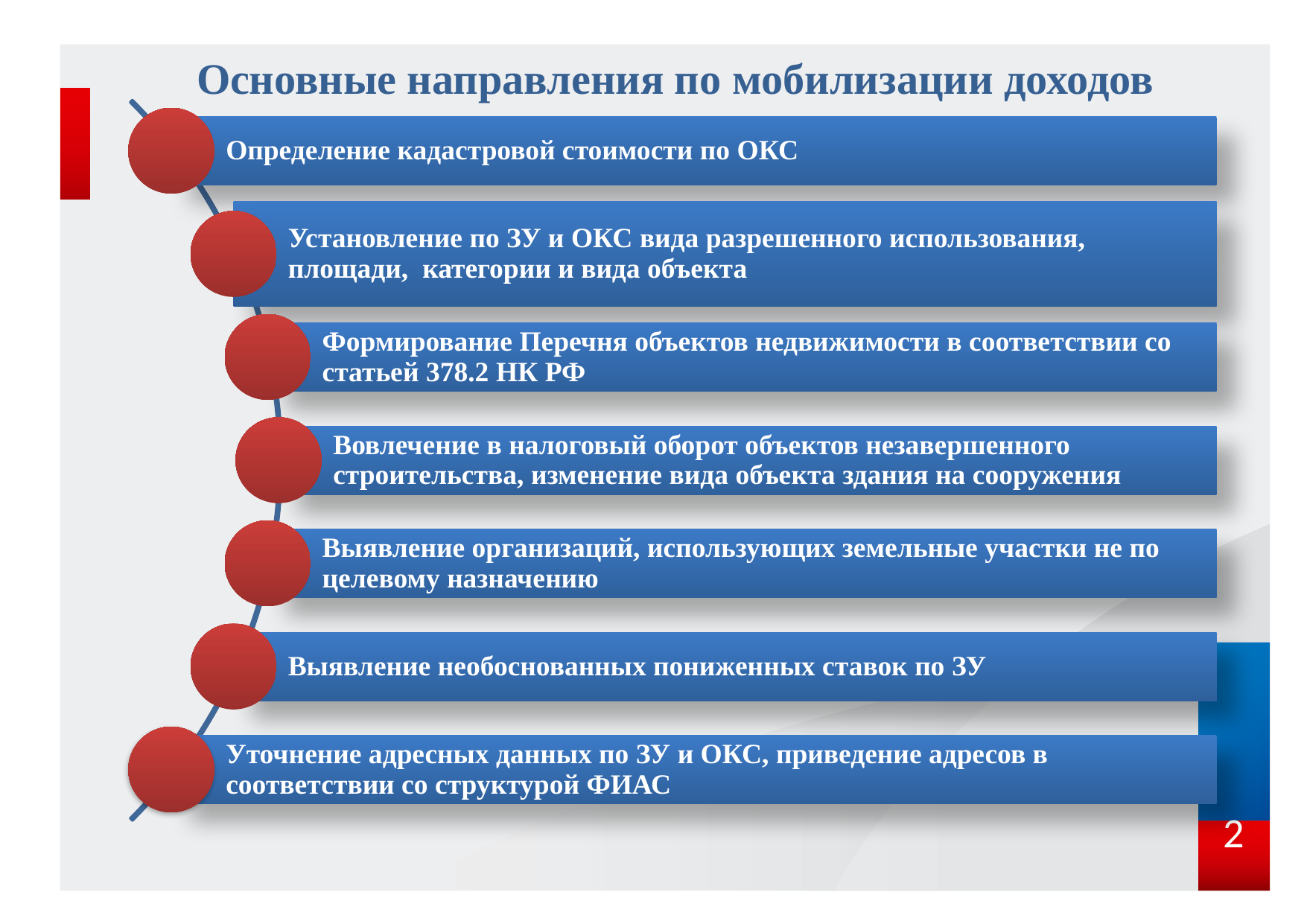

# Основные направления по мобилизации доходов
Определение кадастровой стоимости по ОКС
Установление по ЗУ и ОКС вида разрешенного использования, площади,  категории и вида объекта
Формирование Перечня объектов недвижимости в соответствии со статьей 378.2 НК РФ
Вовлечение в налоговый оборот объектов незавершенного строительства, изменение вида объекта здания на сооружения
Выявление организаций, использующих земельные участки не по целевому назначению
Выявление необоснованных пониженных ставок по ЗУ
Уточнение адресных данных по ЗУ и ОКС, приведение адресов в соответствии со структурой ФИАС

2